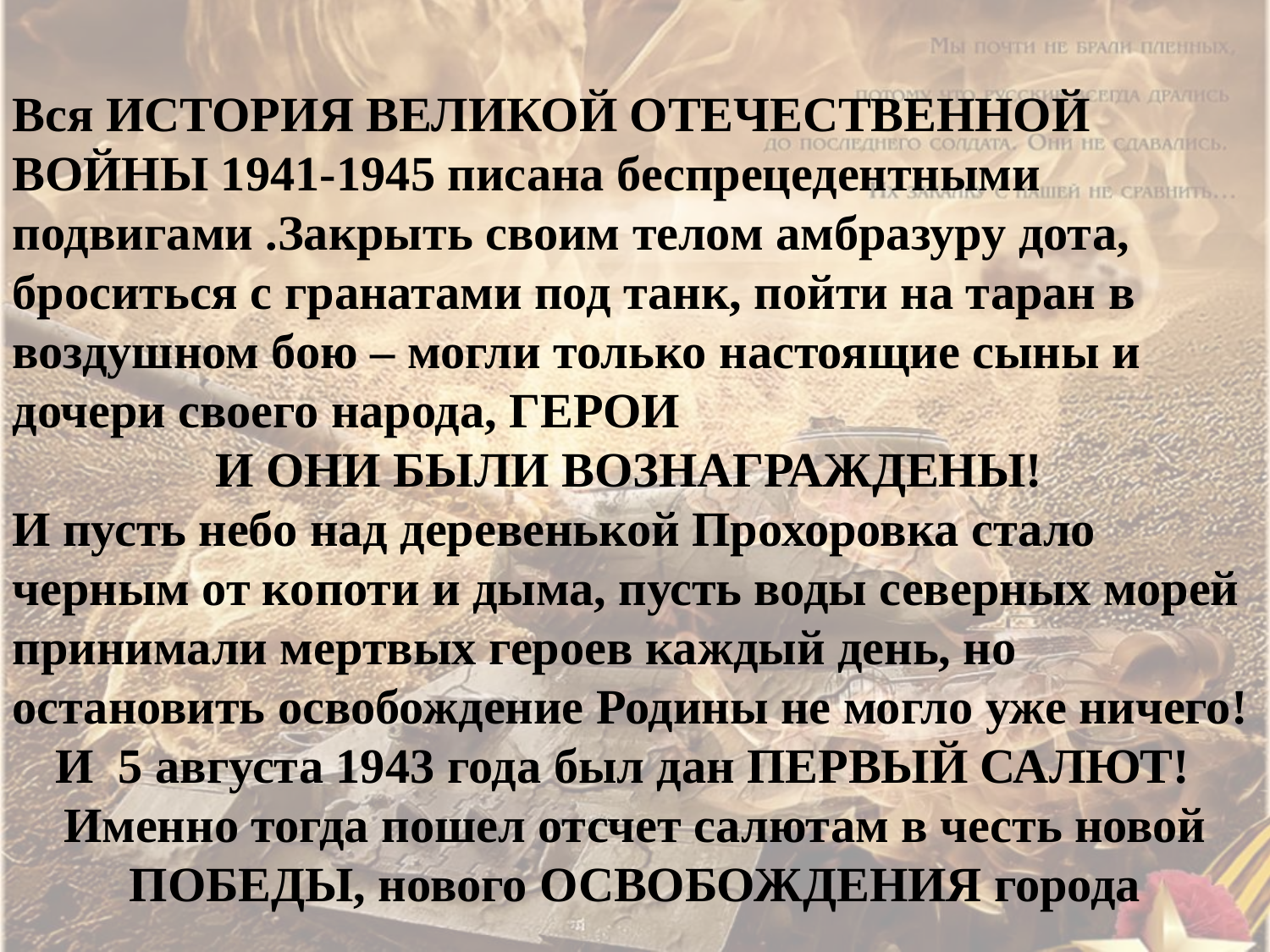

Вся ИСТОРИЯ ВЕЛИКОЙ ОТЕЧЕСТВЕННОЙ ВОЙНЫ 1941-1945 писана беспрецедентными подвигами .Закрыть своим телом амбразуру дота, броситься с гранатами под танк, пойти на таран в воздушном бою – могли только настоящие сыны и дочери своего народа, ГЕРОИ
И ОНИ БЫЛИ ВОЗНАГРАЖДЕНЫ!
И пусть небо над деревенькой Прохоровка стало черным от копоти и дыма, пусть воды северных морей принимали мертвых героев каждый день, но остановить освобождение Родины не могло уже ничего!
И  5 августа 1943 года был дан ПЕРВЫЙ САЛЮТ!
Именно тогда пошел отсчет салютам в честь новой ПОБЕДЫ, нового ОСВОБОЖДЕНИЯ города